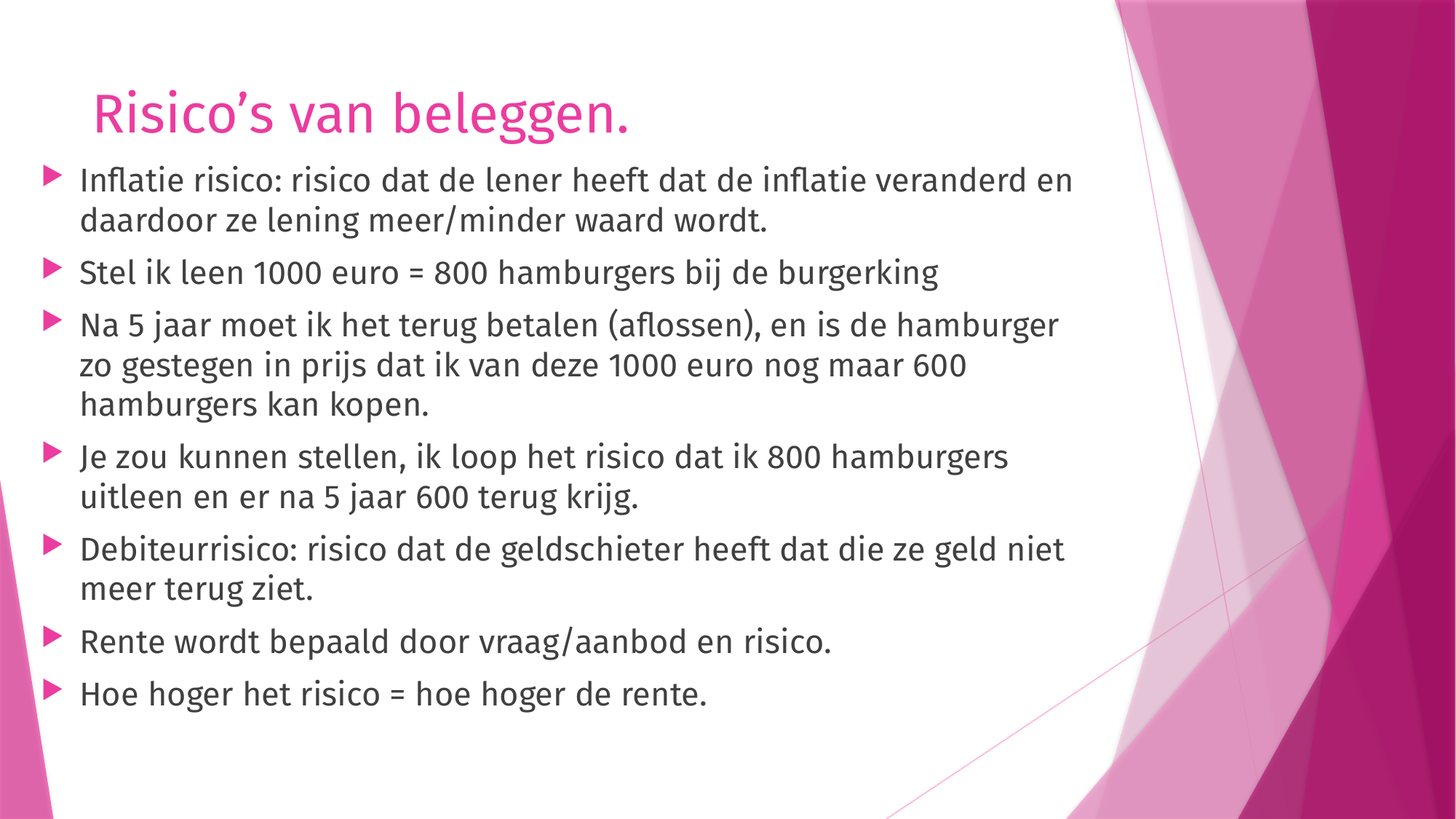

# Risico’s van beleggen.
Inflatie risico: risico dat de lener heeft dat de inflatie veranderd en daardoor ze lening meer/minder waard wordt.
Stel ik leen 1000 euro = 800 hamburgers bij de burgerking
Na 5 jaar moet ik het terug betalen (aflossen), en is de hamburger zo gestegen in prijs dat ik van deze 1000 euro nog maar 600 hamburgers kan kopen.
Je zou kunnen stellen, ik loop het risico dat ik 800 hamburgers uitleen en er na 5 jaar 600 terug krijg.
Debiteurrisico: risico dat de geldschieter heeft dat die ze geld niet meer terug ziet.
Rente wordt bepaald door vraag/aanbod en risico.
Hoe hoger het risico = hoe hoger de rente.